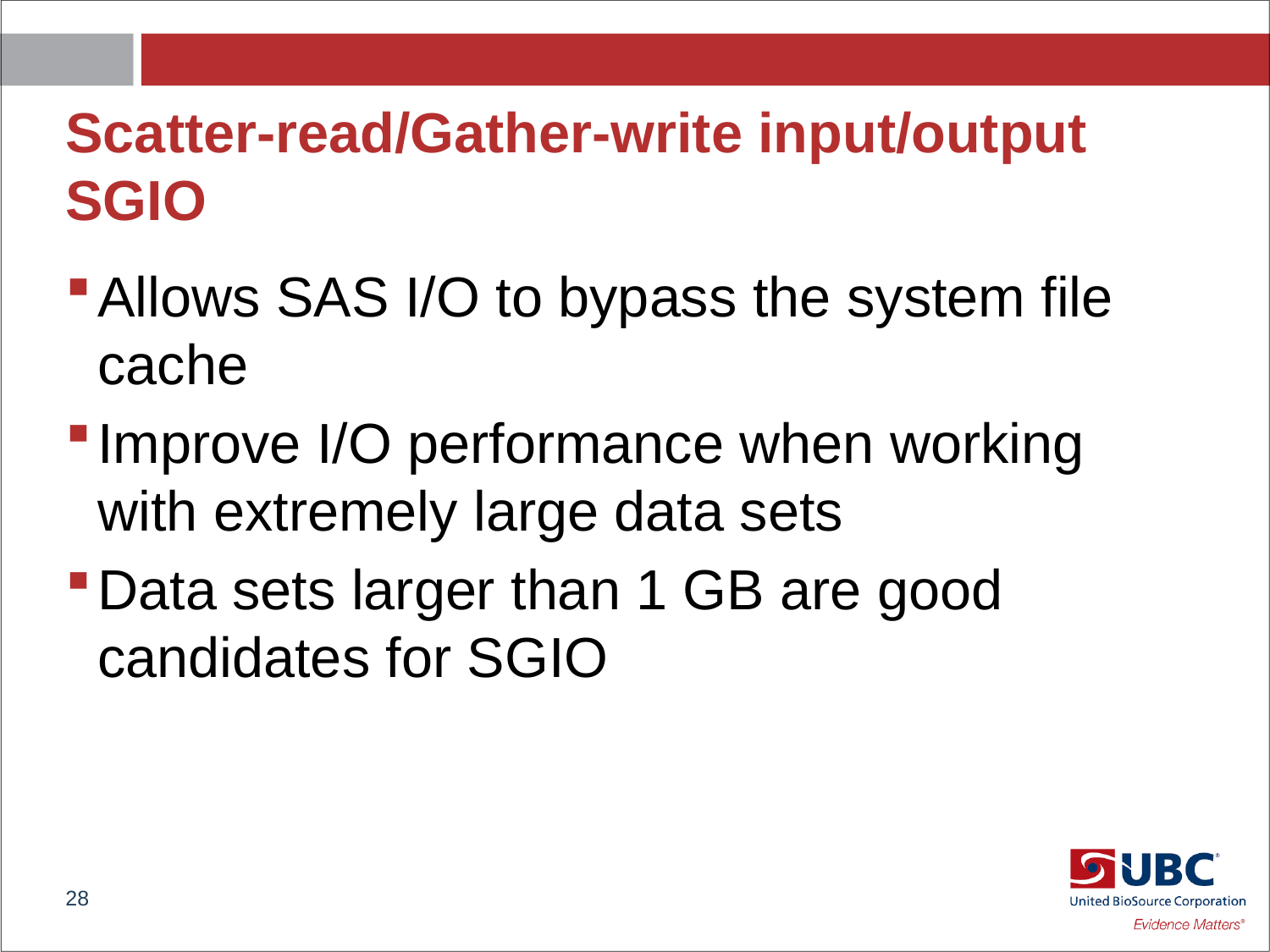

# Scatter-read/Gather-write input/output SGIO
Allows SAS I/O to bypass the system file cache
Improve I/O performance when working with extremely large data sets
Data sets larger than 1 GB are good candidates for SGIO
28